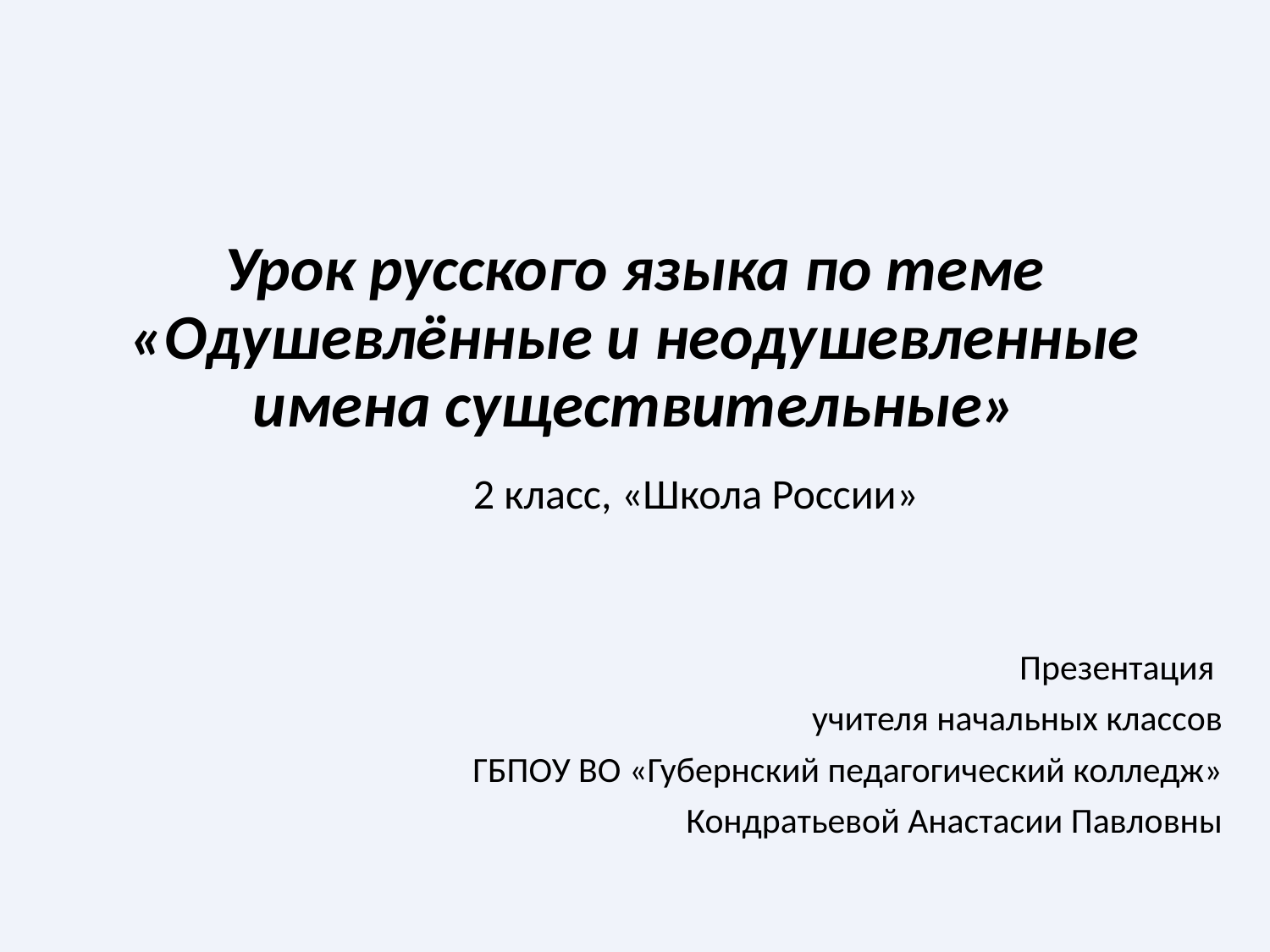

# Урок русского языка по теме «Одушевлённые и неодушевленные имена существительные»
2 класс, «Школа России»

Презентация
учителя начальных классов
ГБПОУ ВО «Губернский педагогический колледж»
Кондратьевой Анастасии Павловны